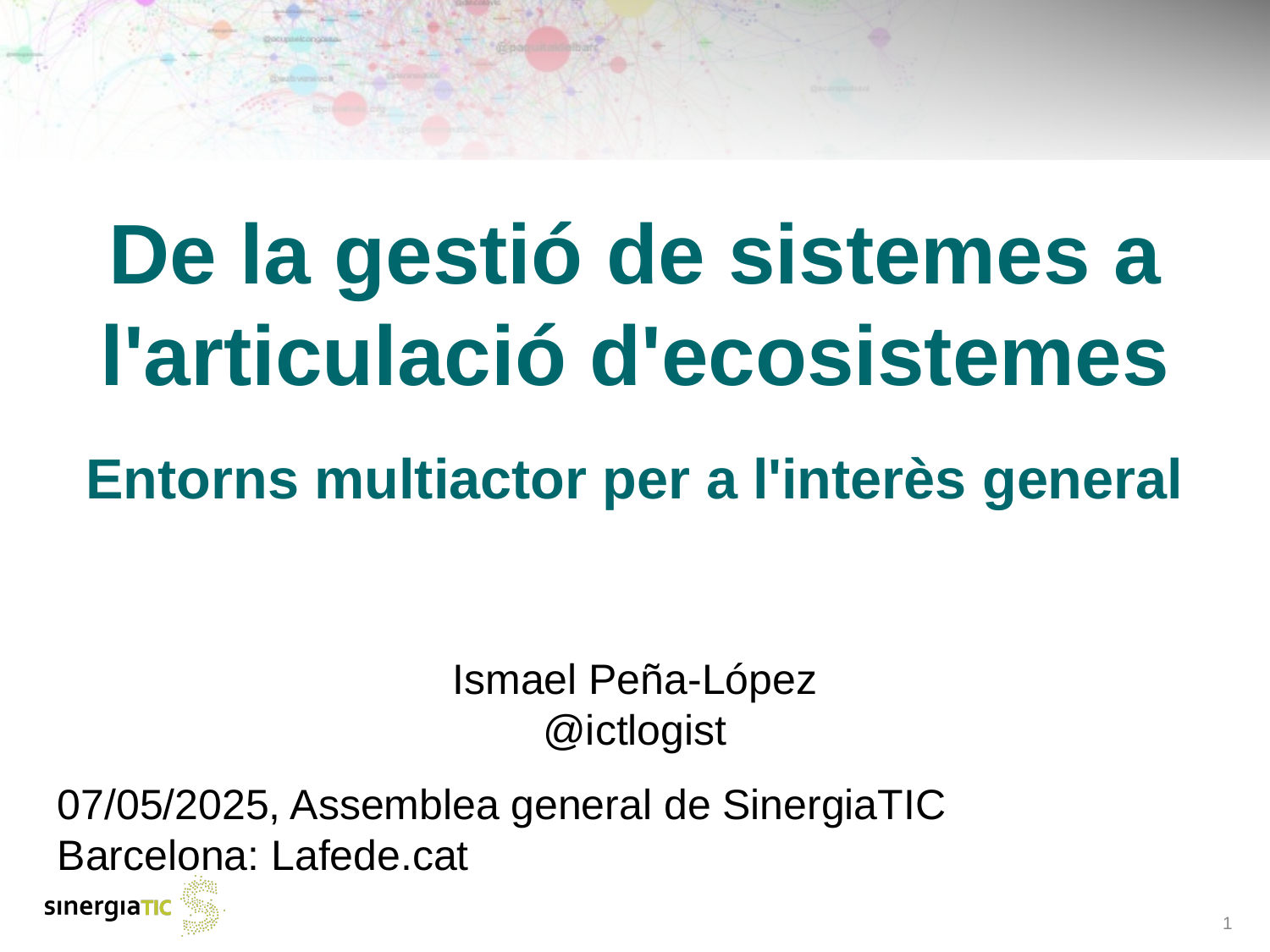

De la gestió de sistemes a l'articulació d'ecosistemes
# Entorns multiactor per a l'interès general
Ismael Peña-López
@ictlogist
07/05/2025, Assemblea general de SinergiaTIC
Barcelona: Lafede.cat